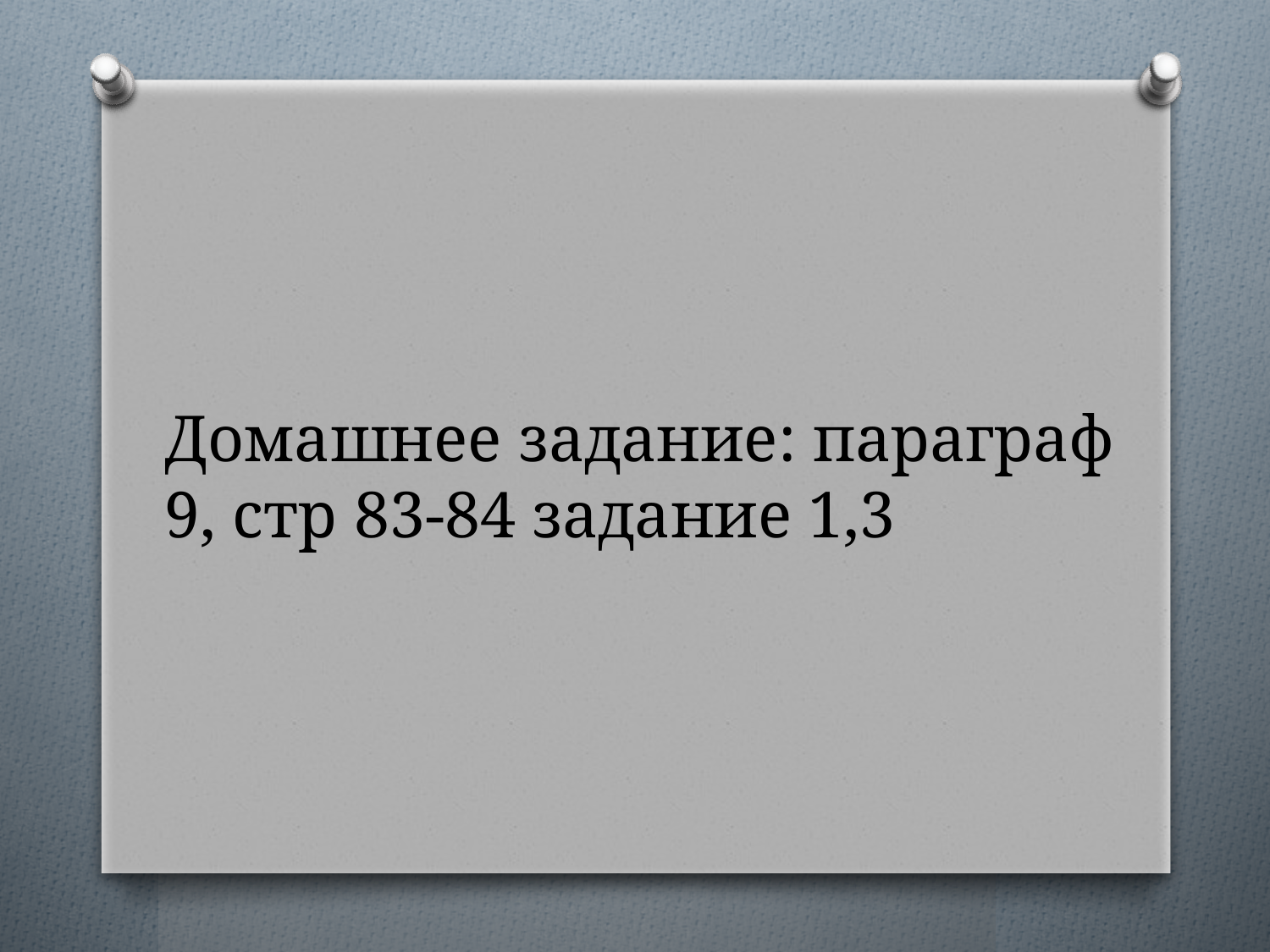

# Домашнее задание: параграф 9, стр 83-84 задание 1,3